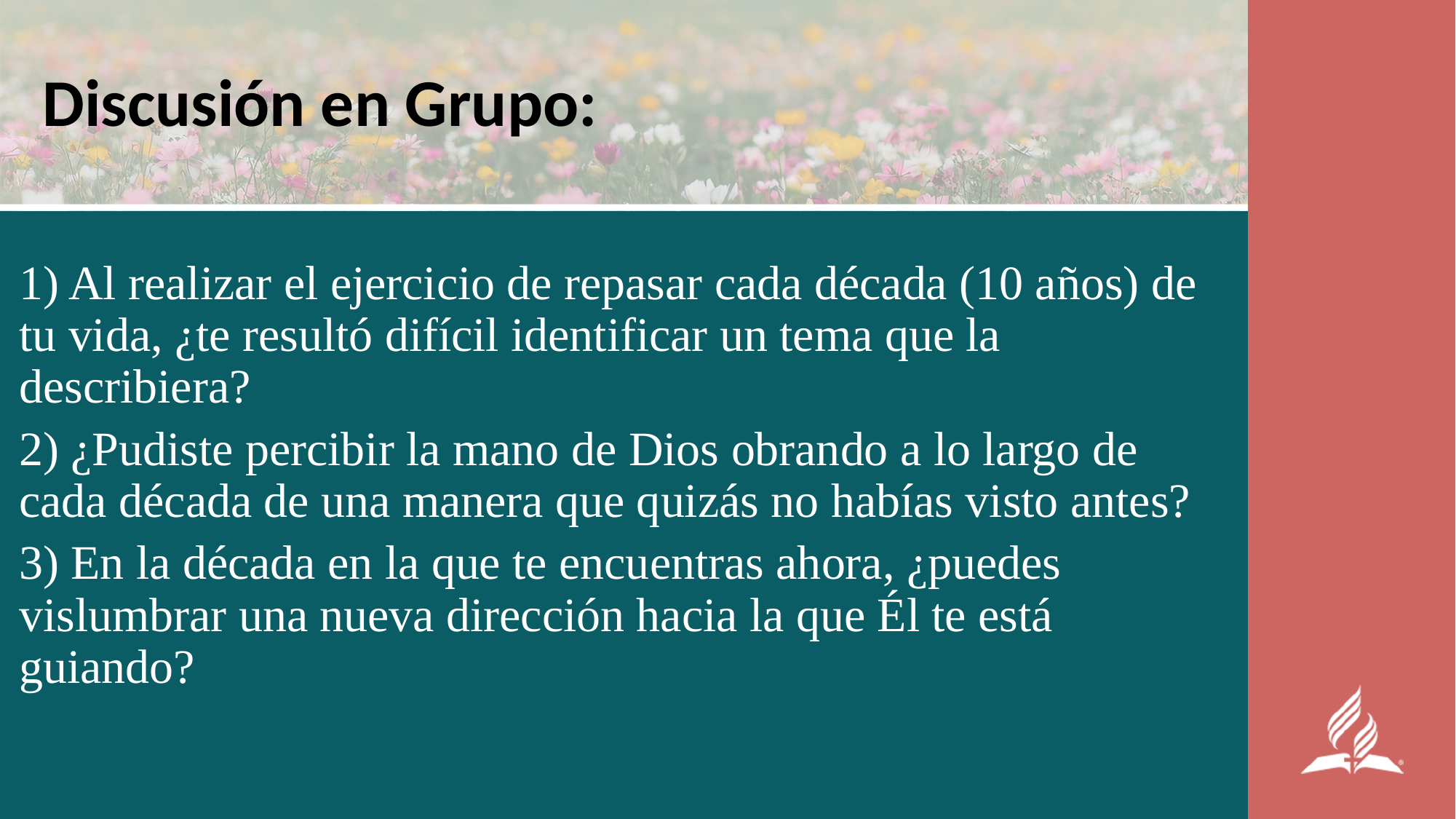

# Discusión en Grupo:
1) Al realizar el ejercicio de repasar cada década (10 años) de tu vida, ¿te resultó difícil identificar un tema que la describiera?
2) ¿Pudiste percibir la mano de Dios obrando a lo largo de cada década de una manera que quizás no habías visto antes?
3) En la década en la que te encuentras ahora, ¿puedes vislumbrar una nueva dirección hacia la que Él te está guiando?